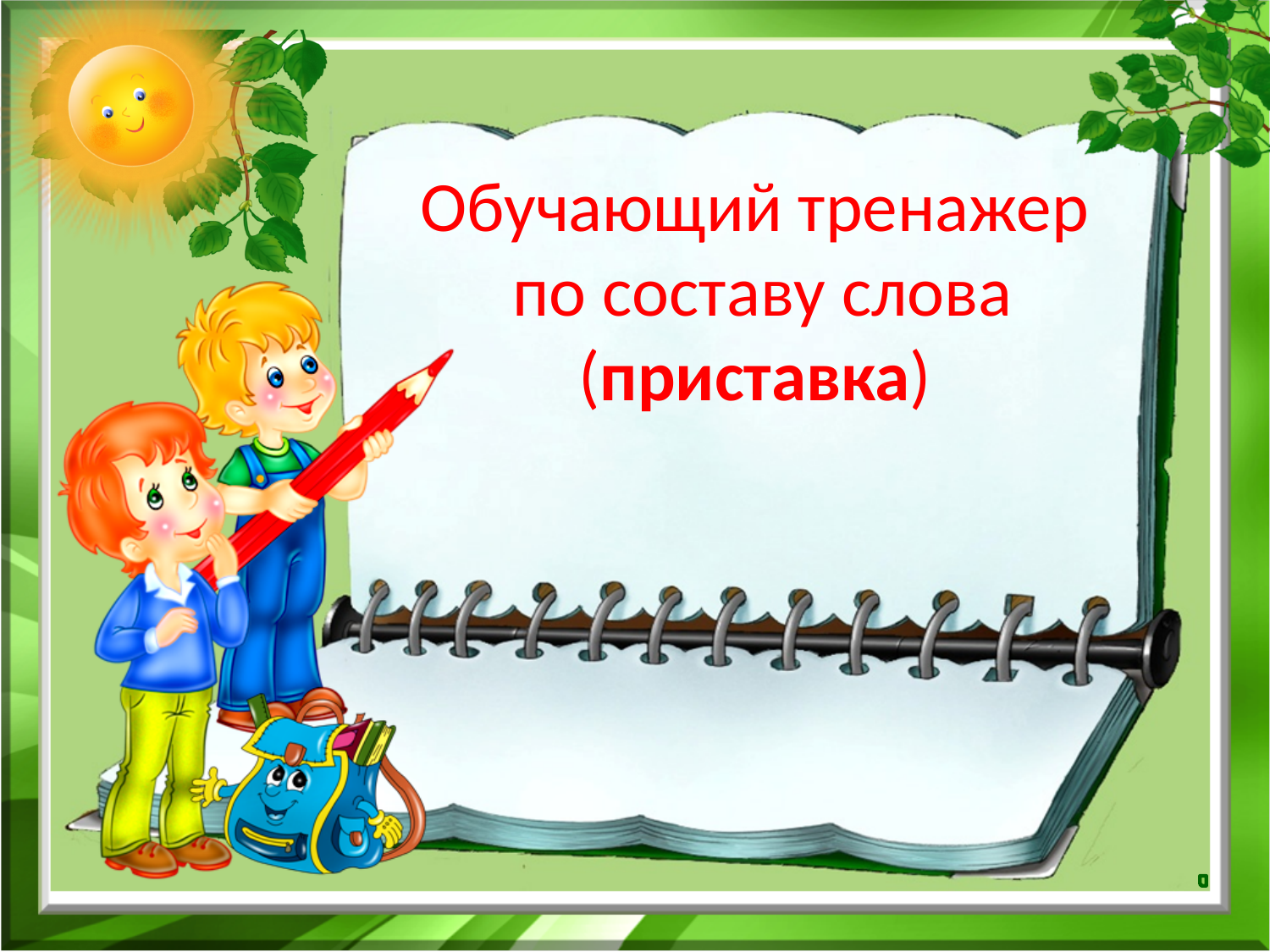

# Обучающий тренажер по составу слова (приставка)